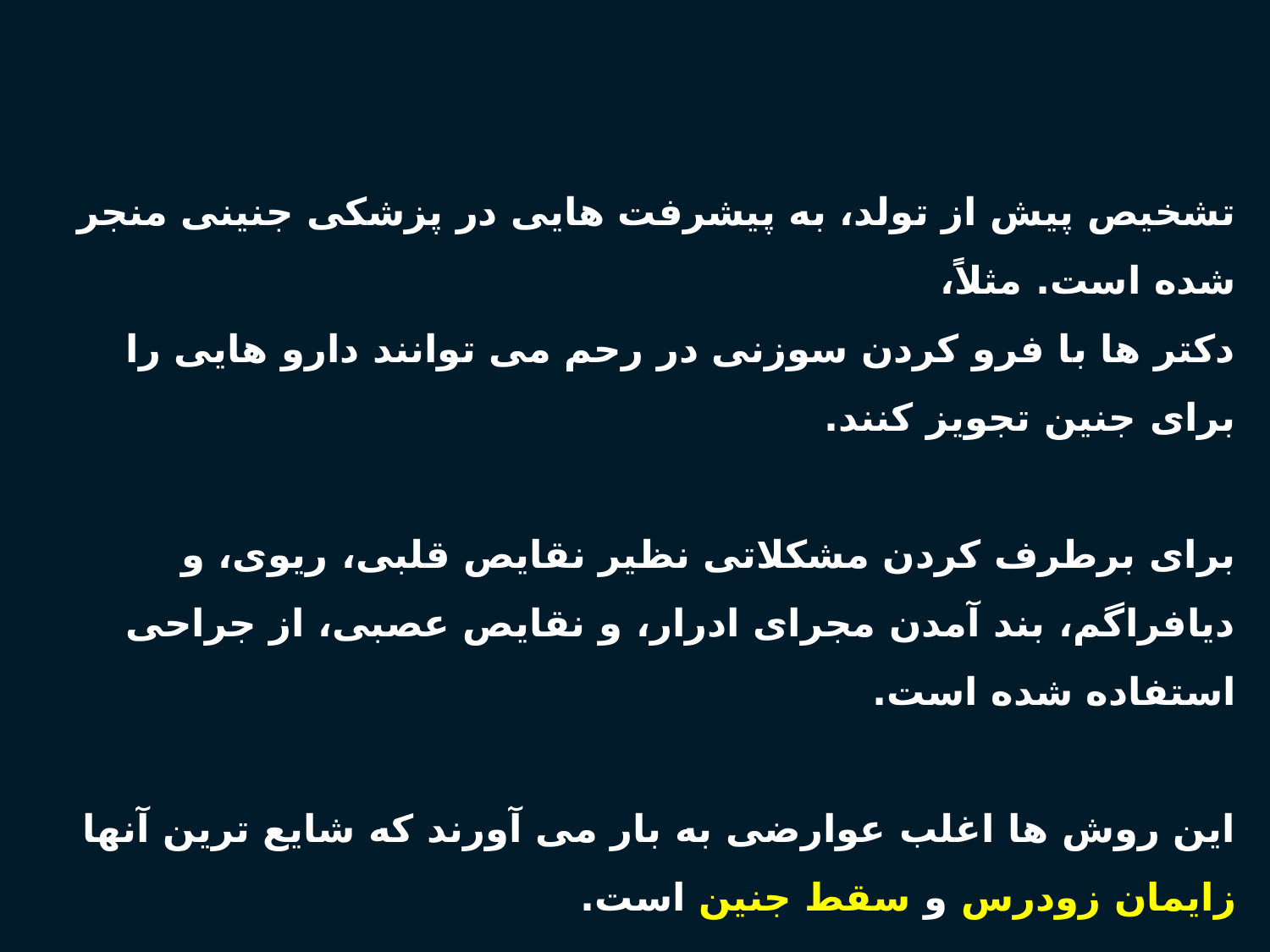

تشخیص پیش از تولد، به پیشرفت هایی در پزشکی جنینی منجر شده است. مثلاً،
دکتر ها با فرو کردن سوزنی در رحم می توانند دارو هایی را برای جنین تجویز کنند.

برای برطرف کردن مشکلاتی نظیر نقایص قلبی، ریوی، و دیافراگم، بند آمدن مجرای ادرار، و نقایص عصبی، از جراحی استفاده شده است.

این روش ها اغلب عوارضی به بار می آورند که شایع ترین آنها زایمان زودرس و سقط جنین است.
27